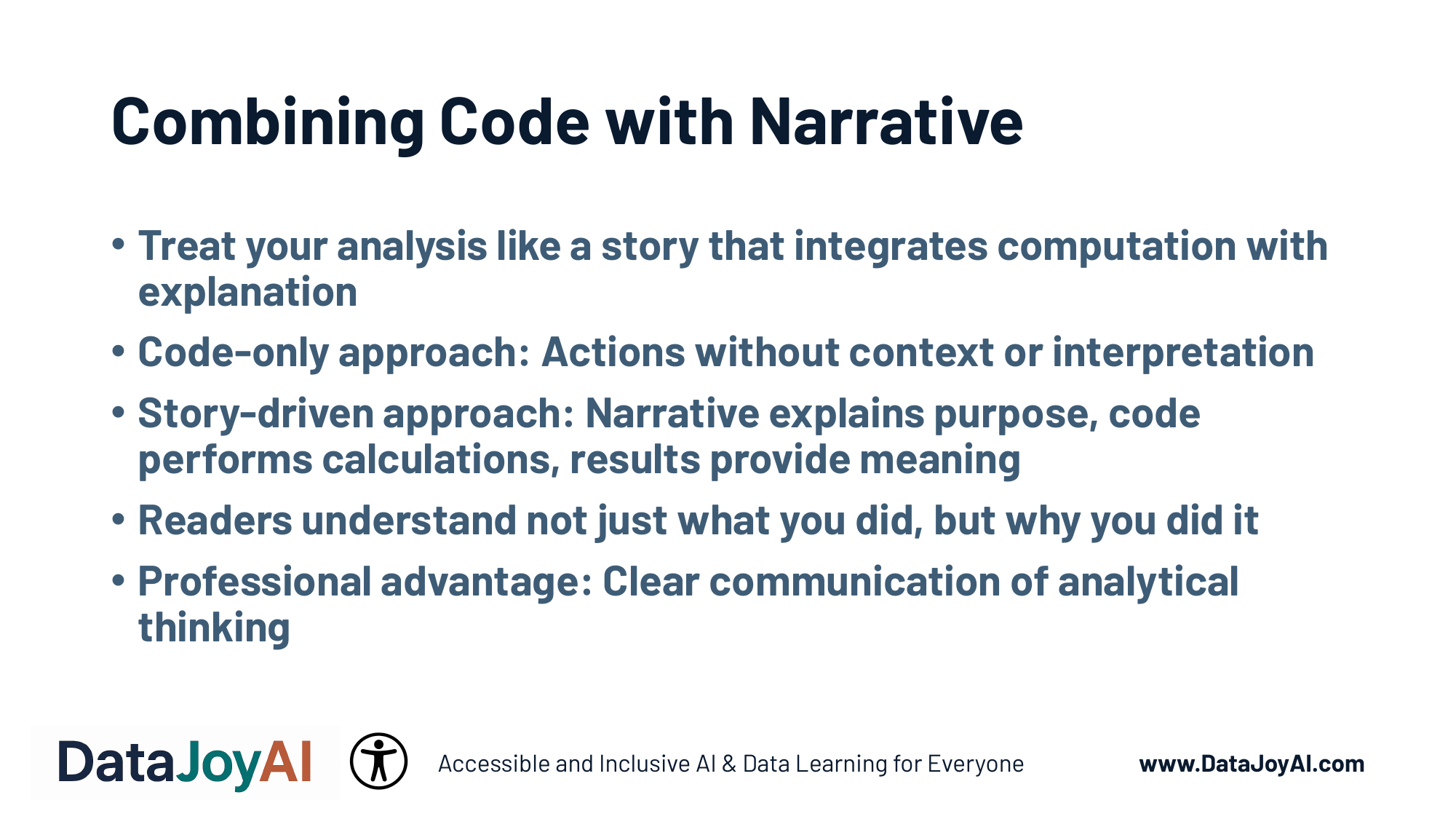

# Combining Code with Narrative
Treat your analysis like a story that integrates computation with explanation
Code-only approach: Actions without context or interpretation
Story-driven approach: Narrative explains purpose, code performs calculations, results provide meaning
Readers understand not just what you did, but why you did it
Professional advantage: Clear communication of analytical thinking